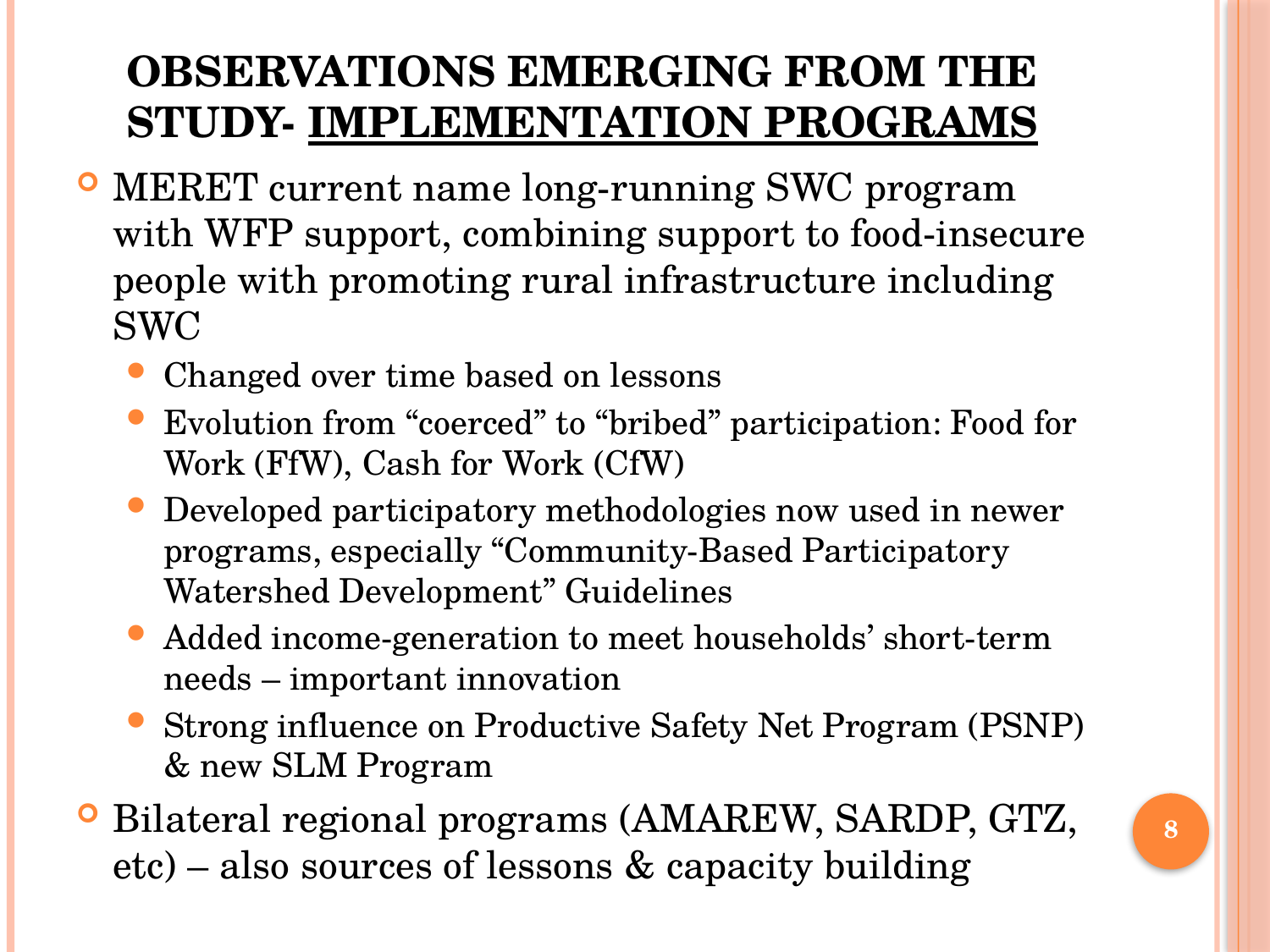

# observations emerging from the study- Implementation programs
MERET current name long-running SWC program with WFP support, combining support to food-insecure people with promoting rural infrastructure including SWC
Changed over time based on lessons
Evolution from “coerced” to “bribed” participation: Food for Work (FfW), Cash for Work (CfW)
Developed participatory methodologies now used in newer programs, especially “Community-Based Participatory Watershed Development” Guidelines
Added income-generation to meet households’ short-term needs – important innovation
Strong influence on Productive Safety Net Program (PSNP) & new SLM Program
Bilateral regional programs (AMAREW, SARDP, GTZ, etc) – also sources of lessons & capacity building
8